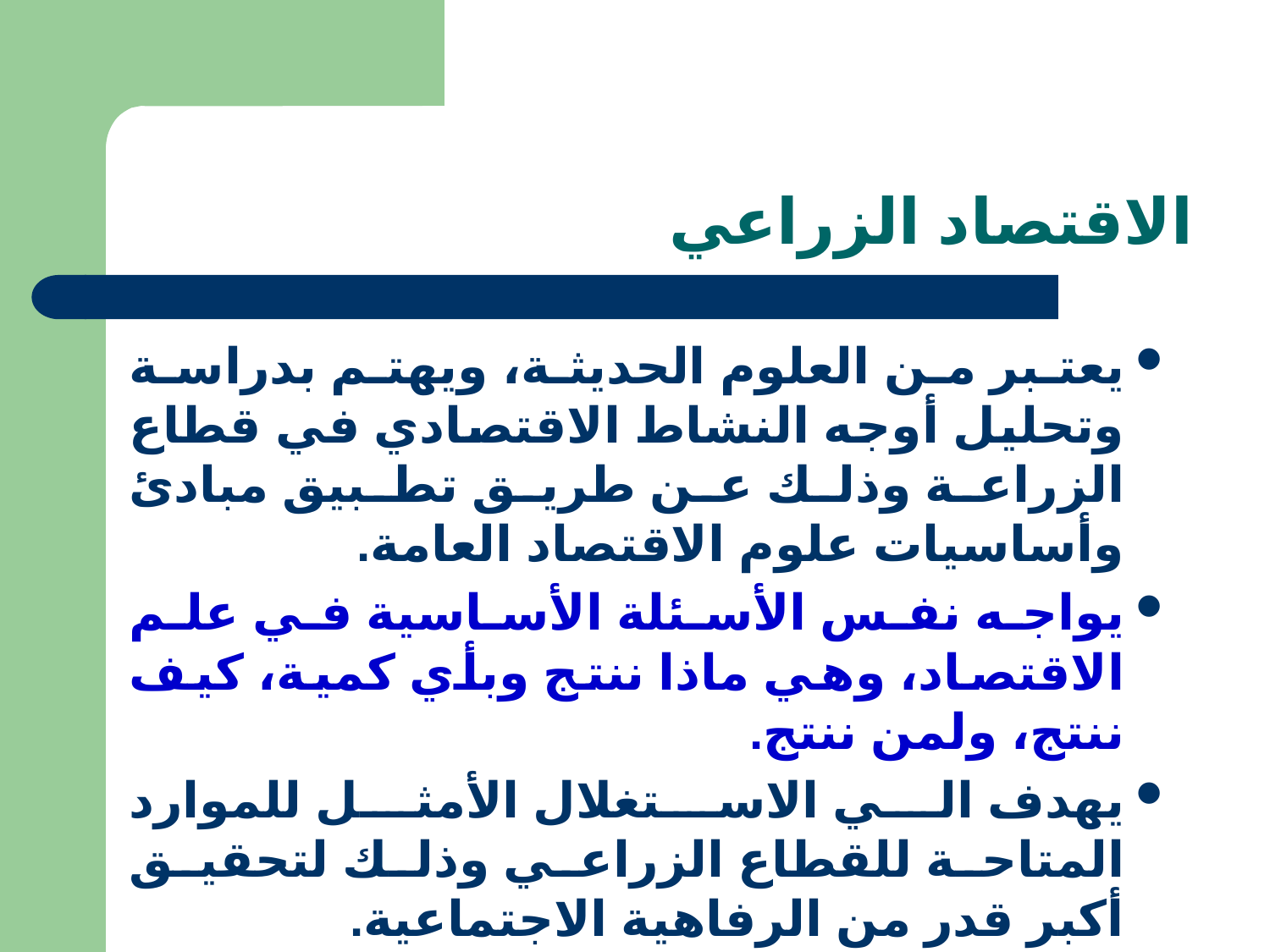

# الاقتصاد الزراعي
يعتبر من العلوم الحديثة، ويهتم بدراسة وتحليل أوجه النشاط الاقتصادي في قطاع الزراعة وذلك عن طريق تطبيق مبادئ وأساسيات علوم الاقتصاد العامة.
يواجه نفس الأسئلة الأساسية في علم الاقتصاد، وهي ماذا ننتج وبأي كمية، كيف ننتج، ولمن ننتج.
يهدف الي الاستغلال الأمثل للموارد المتاحة للقطاع الزراعي وذلك لتحقيق أكبر قدر من الرفاهية الاجتماعية.